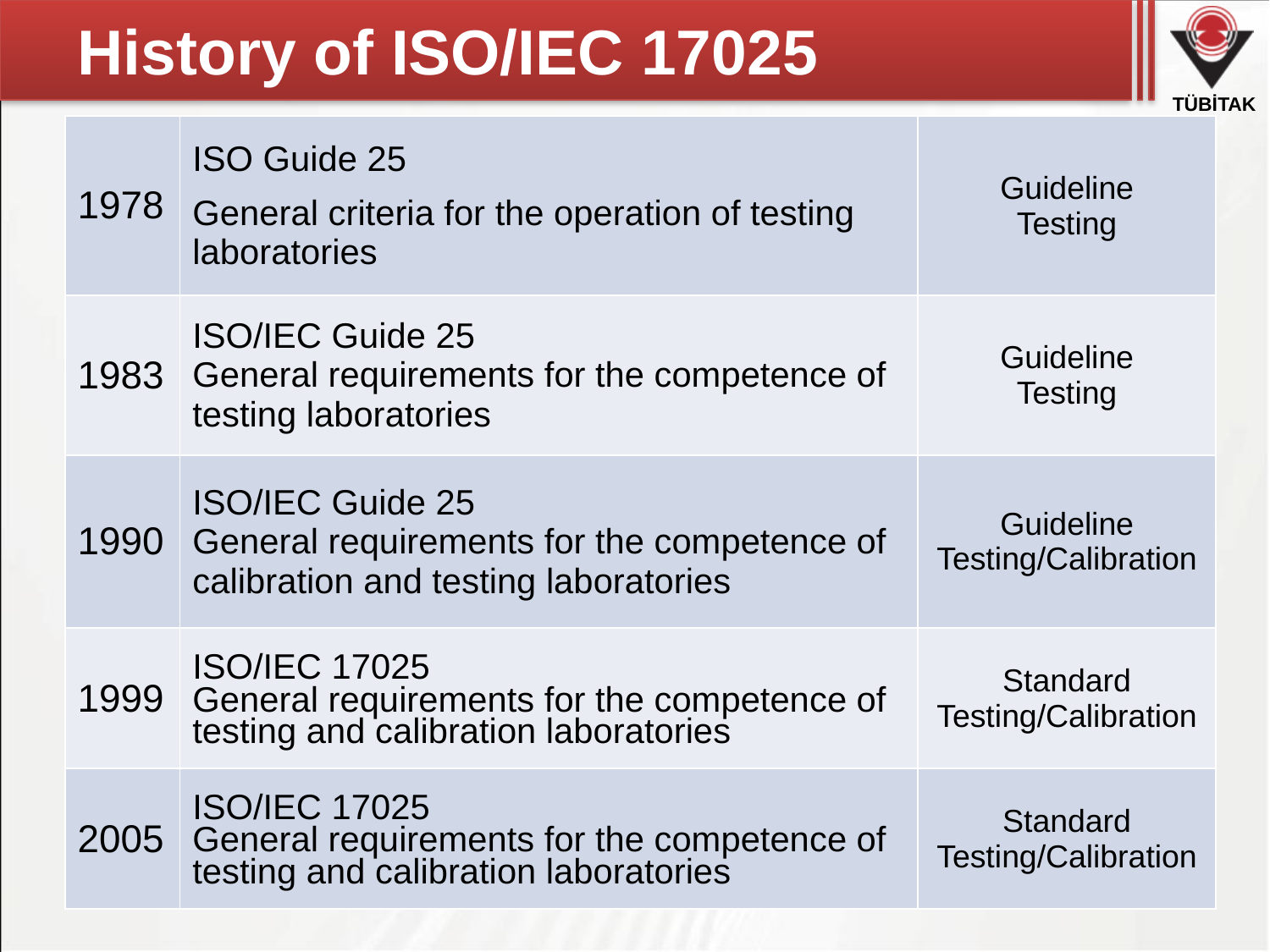

# History of ISO/IEC 17025
| 1978 | ISO Guide 25 General criteria for the operation of testing laboratories | Guideline Testing |
| --- | --- | --- |
| 1983 | ISO/IEC Guide 25 General requirements for the competence of testing laboratories | Guideline Testing |
| 1990 | ISO/IEC Guide 25 General requirements for the competence of calibration and testing laboratories | Guideline Testing/Calibration |
| 1999 | ISO/IEC 17025 General requirements for the competence of testing and calibration laboratories | Standard Testing/Calibration |
| 2005 | ISO/IEC 17025 General requirements for the competence of testing and calibration laboratories | Standard Testing/Calibration |